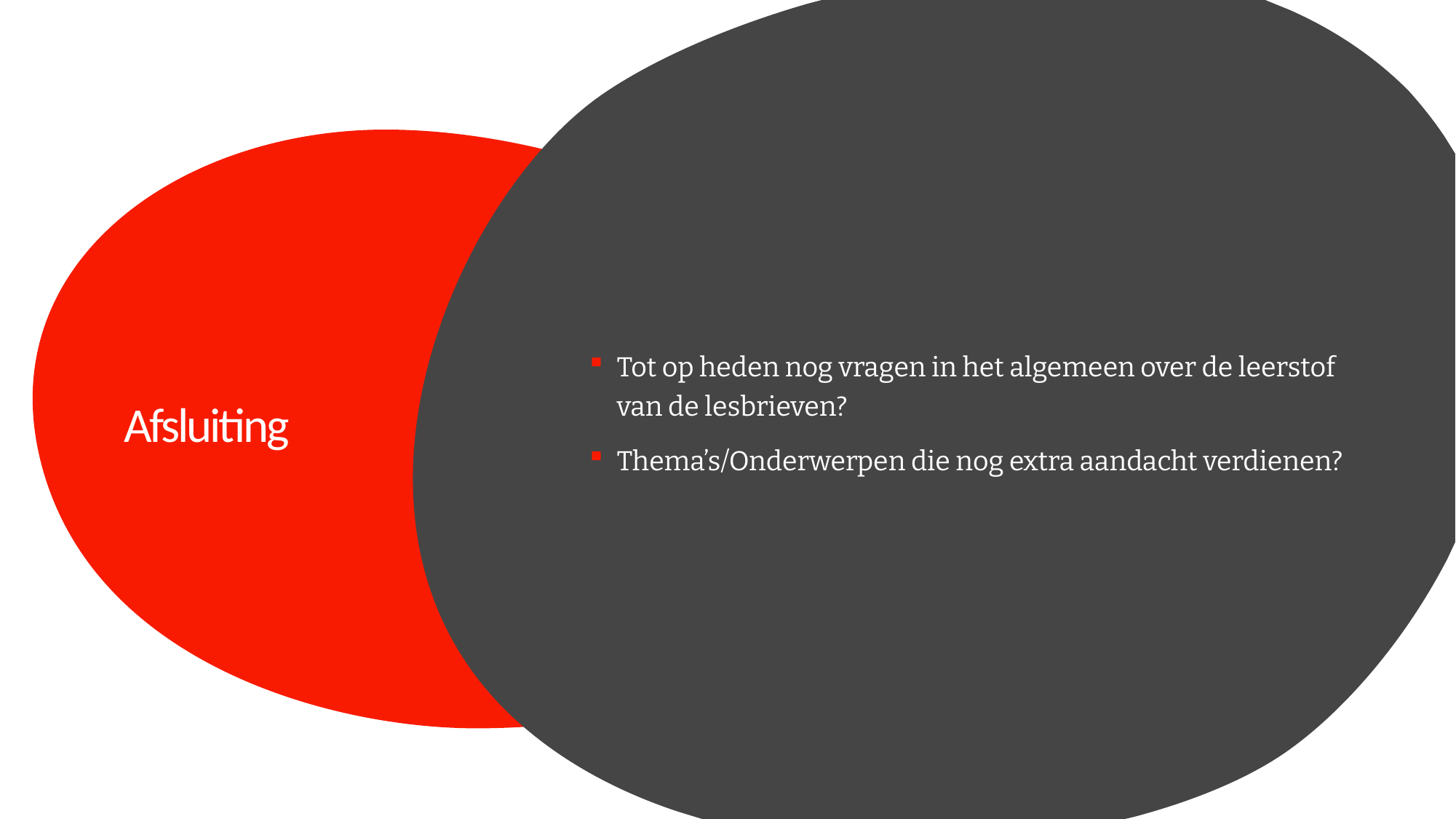

Tot op heden nog vragen in het algemeen over de leerstof van de lesbrieven?
Thema’s/Onderwerpen die nog extra aandacht verdienen?
# Afsluiting